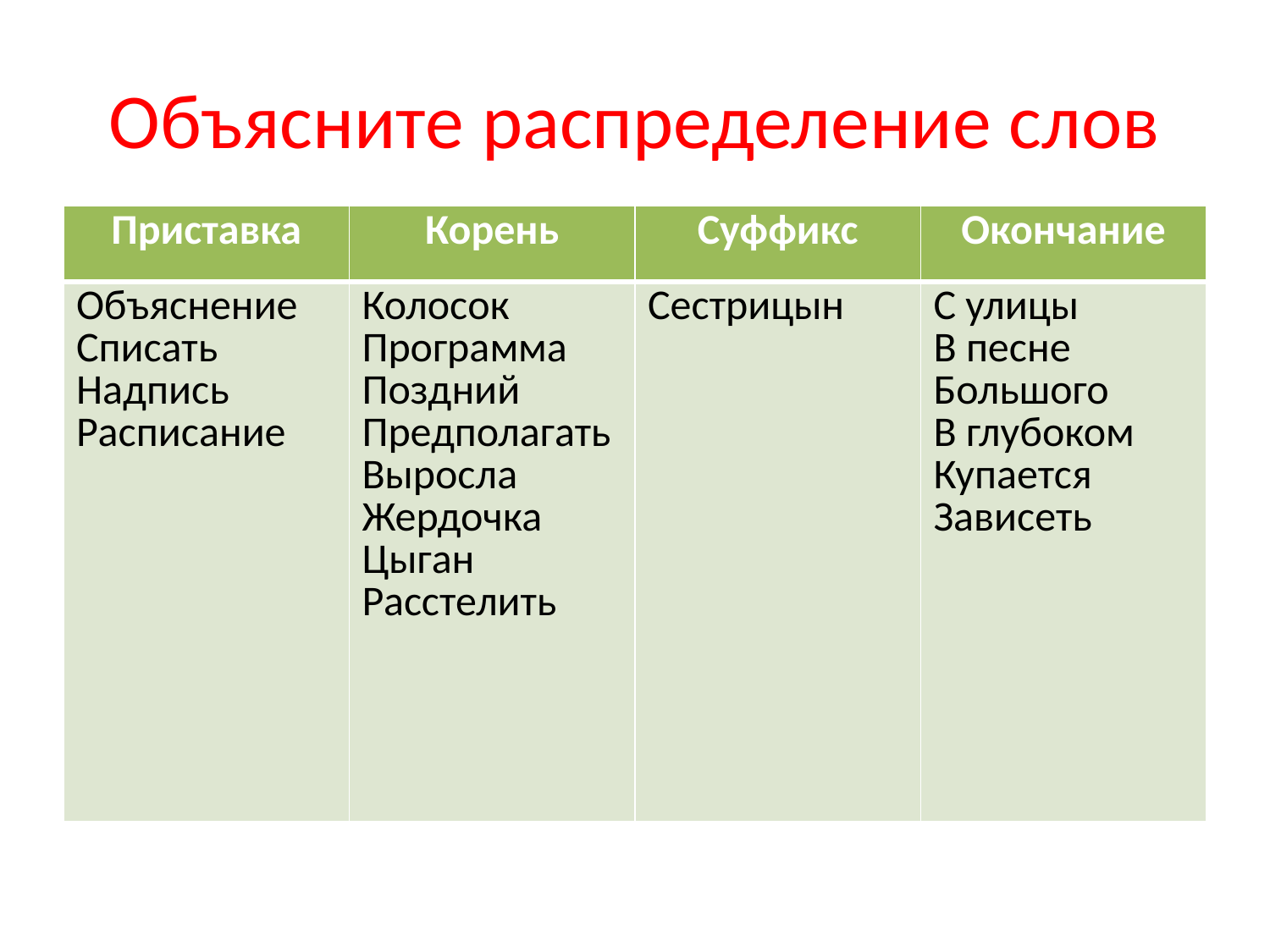

# Объясните распределение слов
| Приставка | Корень | Суффикс | Окончание |
| --- | --- | --- | --- |
| Объяснение Списать Надпись Расписание | Колосок Программа Поздний Предполагать Выросла Жердочка Цыган Расстелить | Сестрицын | С улицы В песне Большого В глубоком Купается Зависеть |